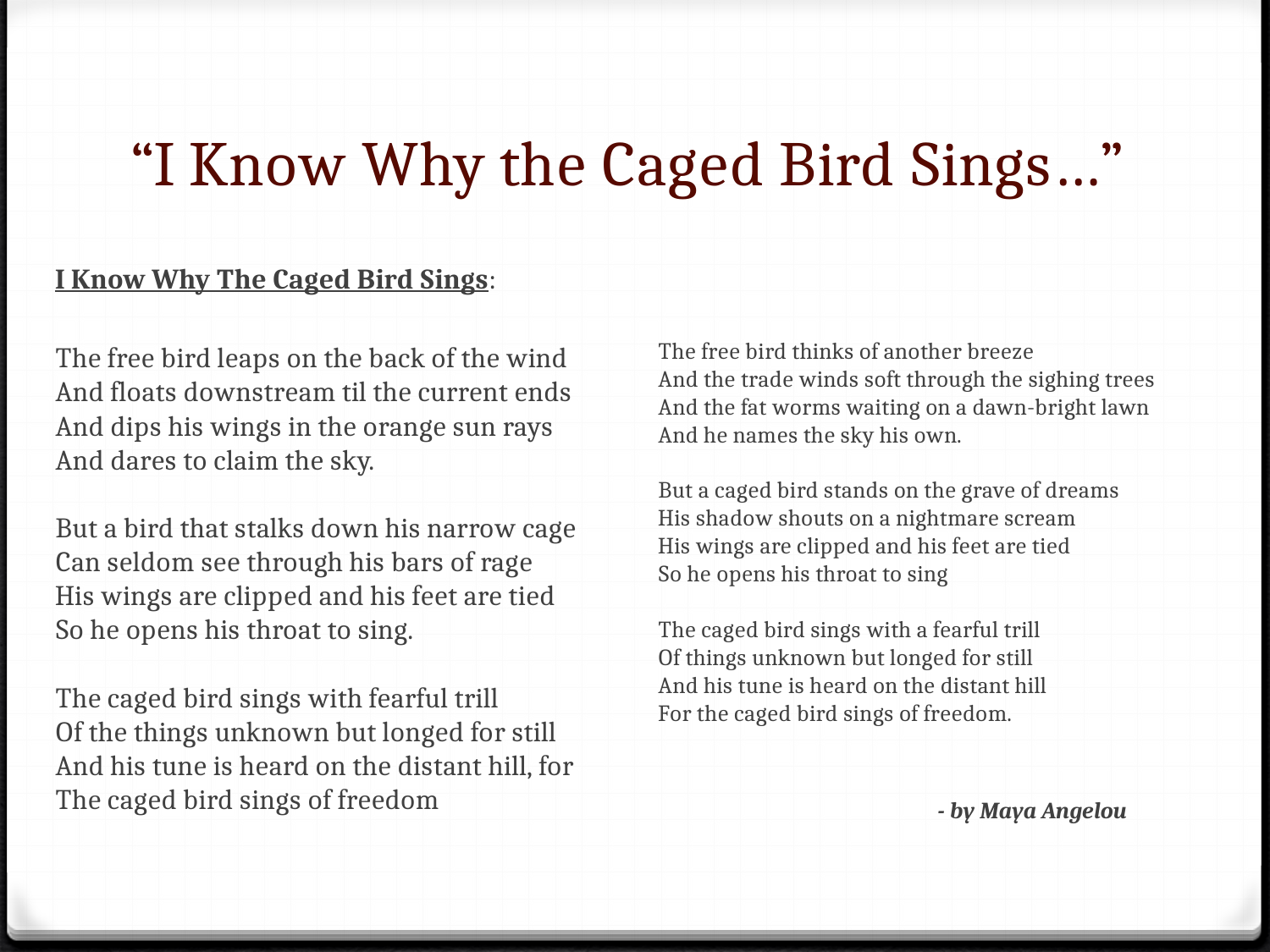

# “I Know Why the Caged Bird Sings…”
I Know Why The Caged Bird Sings:

The free bird leaps on the back of the wind
And floats downstream til the current ends
And dips his wings in the orange sun rays
And dares to claim the sky.
But a bird that stalks down his narrow cage
Can seldom see through his bars of rage
His wings are clipped and his feet are tied
So he opens his throat to sing.
The caged bird sings with fearful trill
Of the things unknown but longed for still
And his tune is heard on the distant hill, for The caged bird sings of freedom

The free bird thinks of another breeze
And the trade winds soft through the sighing trees
And the fat worms waiting on a dawn-bright lawn
And he names the sky his own.
But a caged bird stands on the grave of dreams
His shadow shouts on a nightmare scream
His wings are clipped and his feet are tied
So he opens his throat to sing
The caged bird sings with a fearful trill
Of things unknown but longed for still
And his tune is heard on the distant hill
For the caged bird sings of freedom.

				- by Maya Angelou